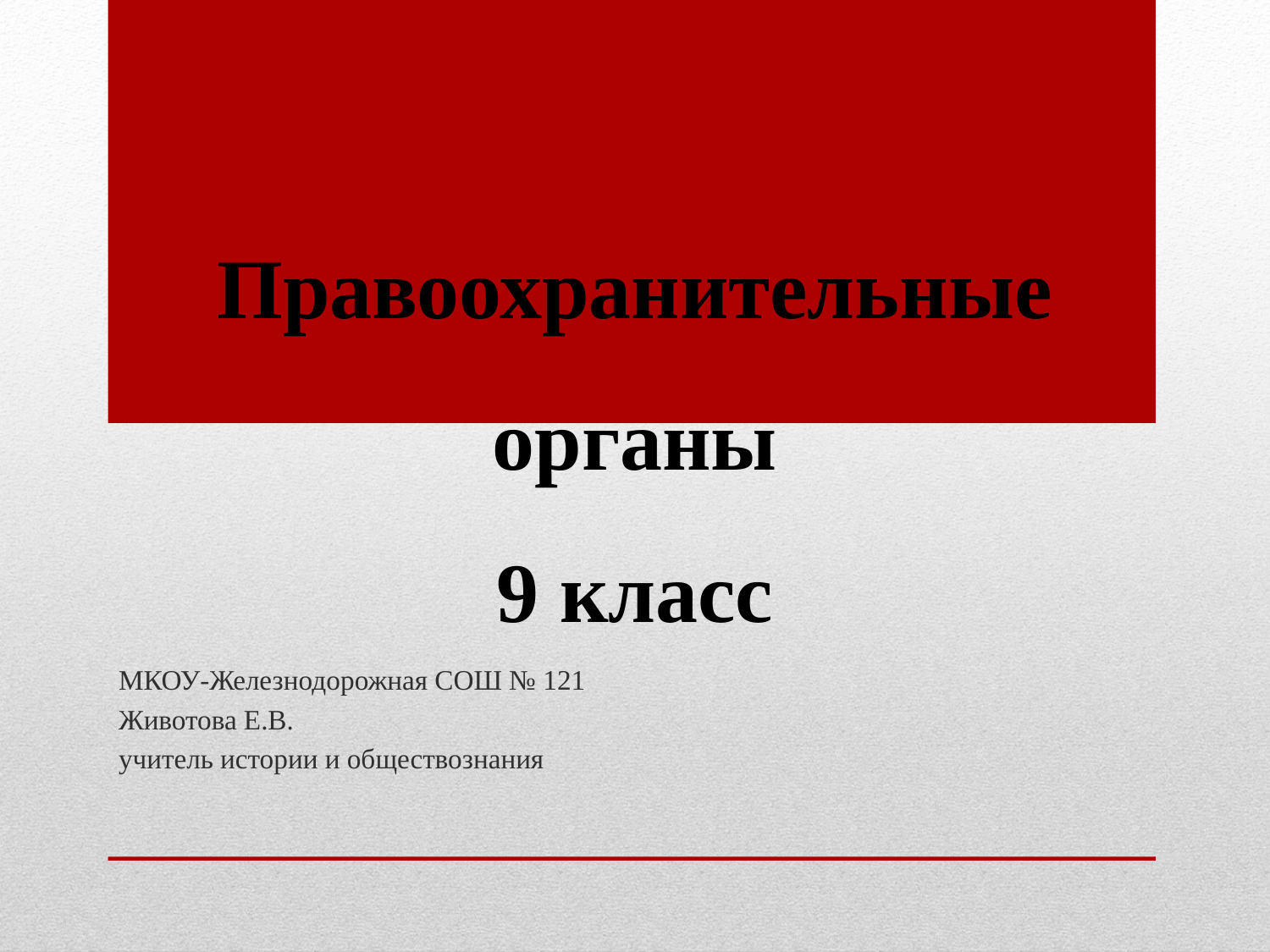

# Правоохранительные органы 9 класс
МКОУ-Железнодорожная СОШ № 121
Животова Е.В.
учитель истории и обществознания